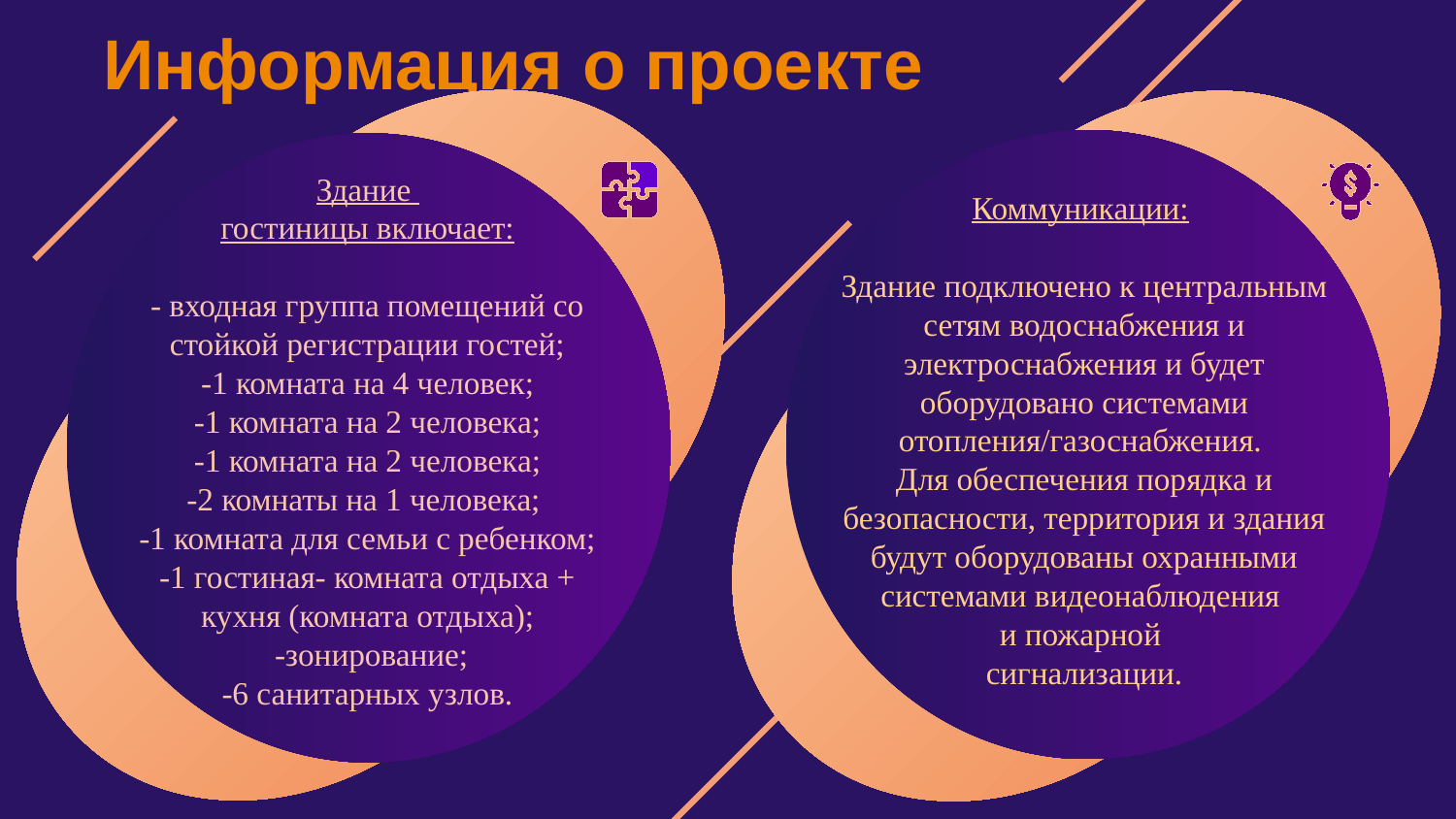

Информация о проекте

Здание
гостиницы включает:

- входная группа помещений со стойкой регистрации гостей;
-1 комната на 4 человек;
-1 комната на 2 человека;
-1 комната на 2 человека;
-2 комнаты на 1 человека;
-1 комната для семьи с ребенком;
-1 гостиная- комната отдыха + кухня (комната отдыха);
 -зонирование;
-6 санитарных узлов.

Коммуникации:

Здание подключено к центральным сетям водоснабжения и электроснабжения и будет оборудовано системами отопления/газоснабжения.
Для обеспечения порядка и безопасности, территория и здания будут оборудованы охранными системами видеонаблюдения
и пожарной
сигнализации.